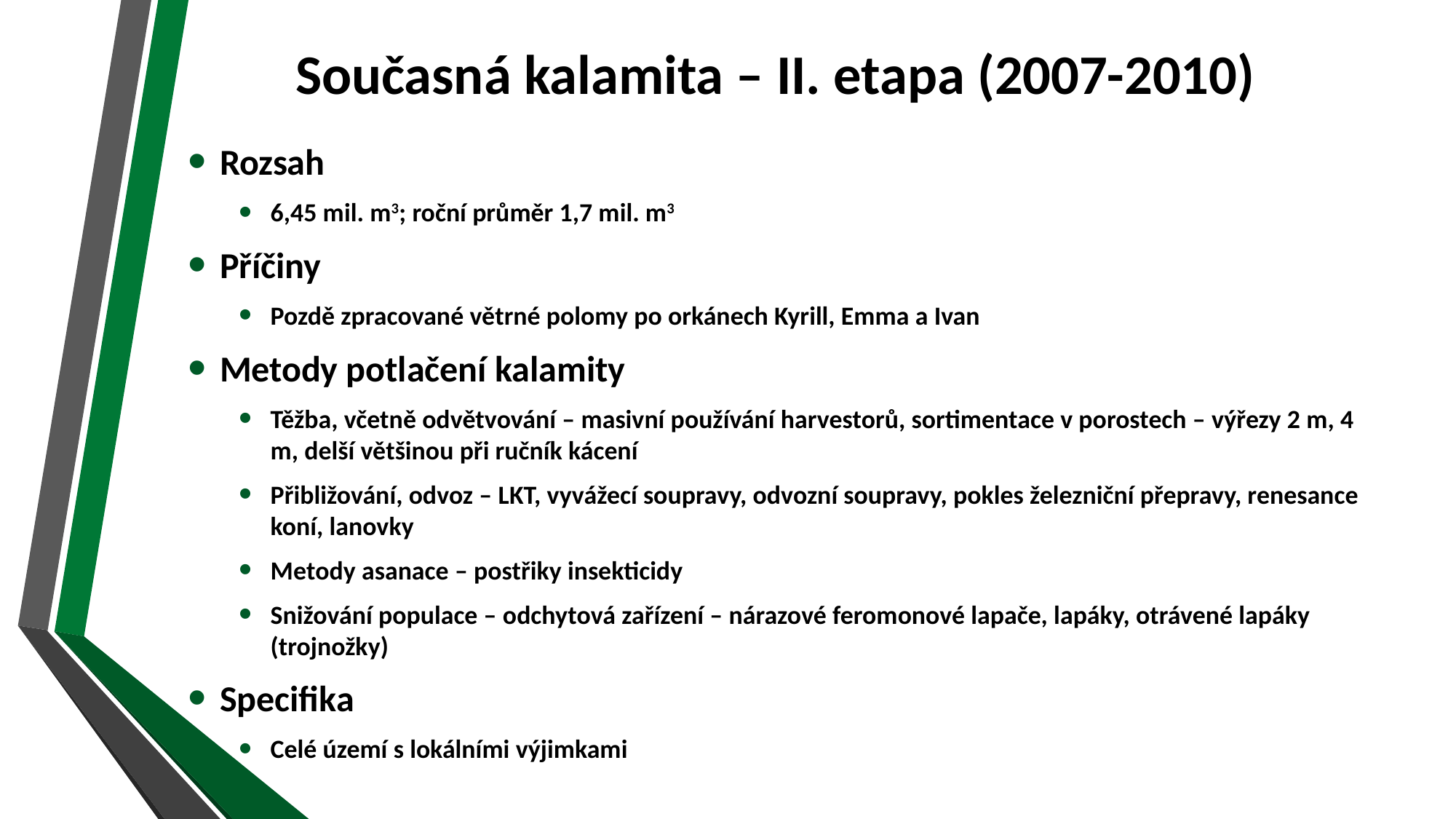

# Současná kalamita – II. etapa (2007-2010)
Rozsah
6,45 mil. m3; roční průměr 1,7 mil. m3
Příčiny
Pozdě zpracované větrné polomy po orkánech Kyrill, Emma a Ivan
Metody potlačení kalamity
Těžba, včetně odvětvování – masivní používání harvestorů, sortimentace v porostech – výřezy 2 m, 4 m, delší většinou při ručník kácení
Přibližování, odvoz – LKT, vyvážecí soupravy, odvozní soupravy, pokles železniční přepravy, renesance koní, lanovky
Metody asanace – postřiky insekticidy
Snižování populace – odchytová zařízení – nárazové feromonové lapače, lapáky, otrávené lapáky (trojnožky)
Specifika
Celé území s lokálními výjimkami